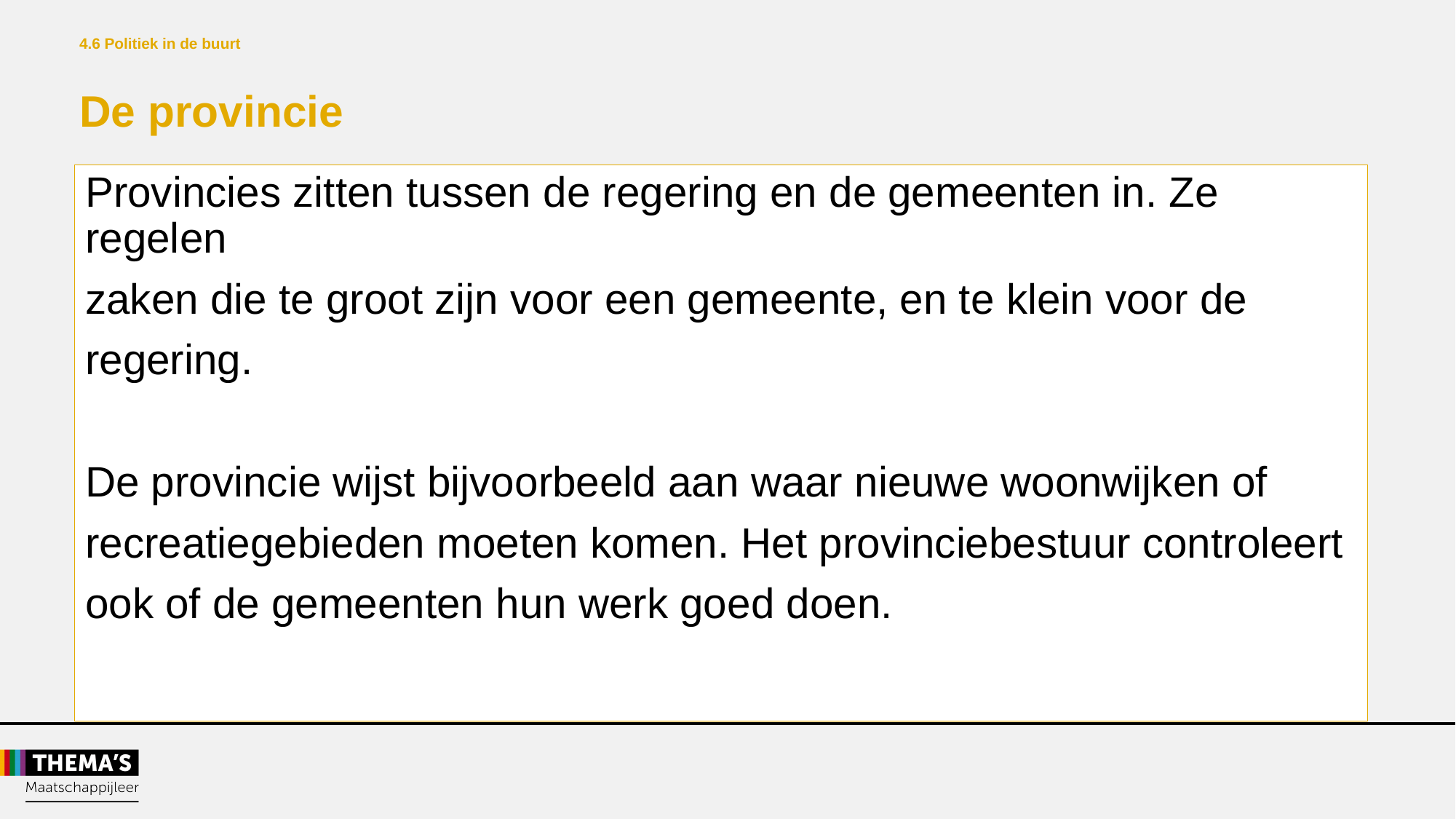

4.6 Politiek in de buurt
De provincie

Provincies zitten tussen de regering en de gemeenten in. Ze regelen
zaken die te groot zijn voor een gemeente, en te klein voor de
regering.

De provincie wijst bijvoorbeeld aan waar nieuwe woonwijken of
recreatiegebieden moeten komen. Het provinciebestuur controleert
ook of de gemeenten hun werk goed doen.